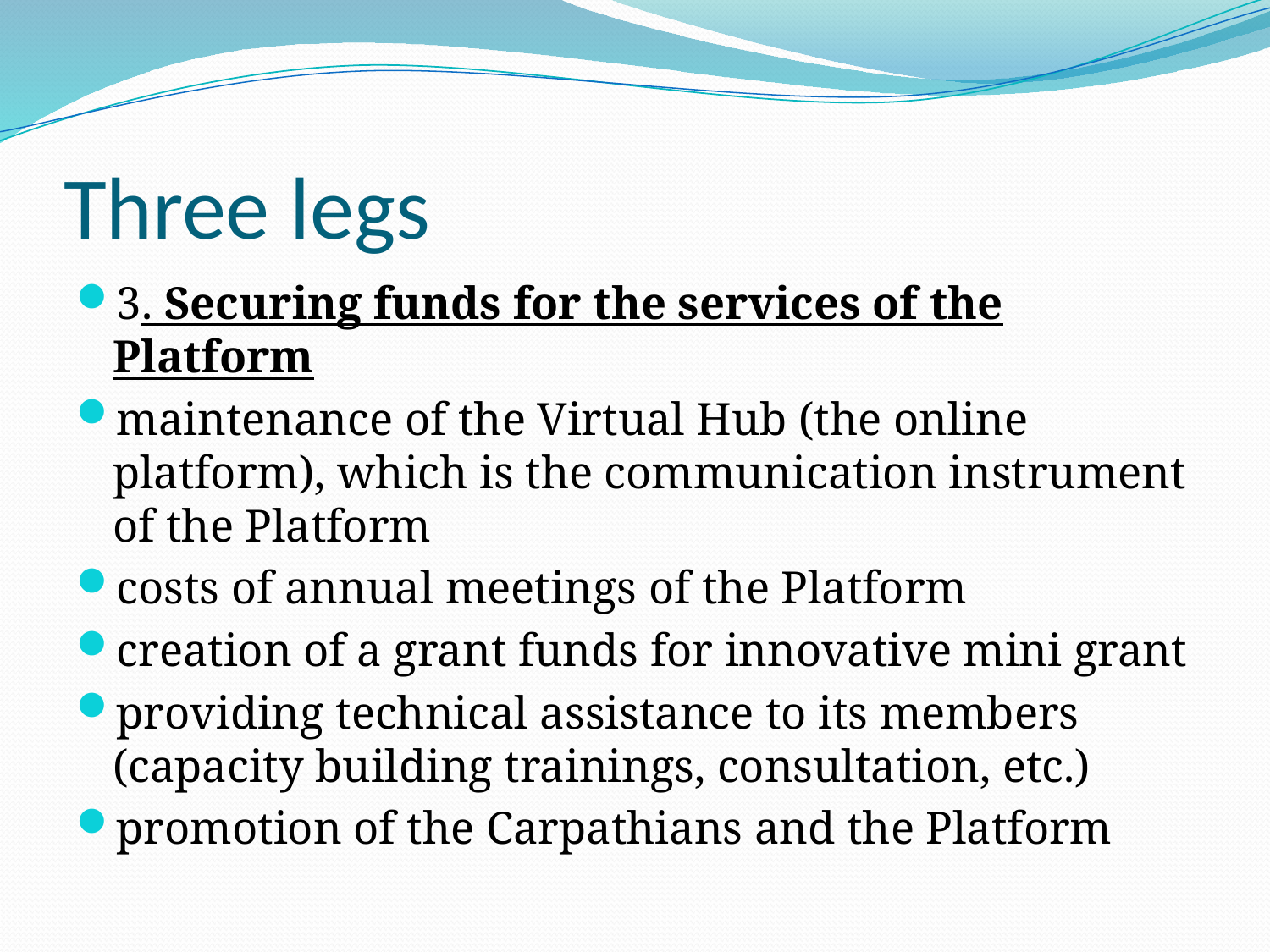

# Three legs
3. Securing funds for the services of the Platform
maintenance of the Virtual Hub (the online platform), which is the communication instrument of the Platform
costs of annual meetings of the Platform
creation of a grant funds for innovative mini grant
providing technical assistance to its members (capacity building trainings, consultation, etc.)
promotion of the Carpathians and the Platform